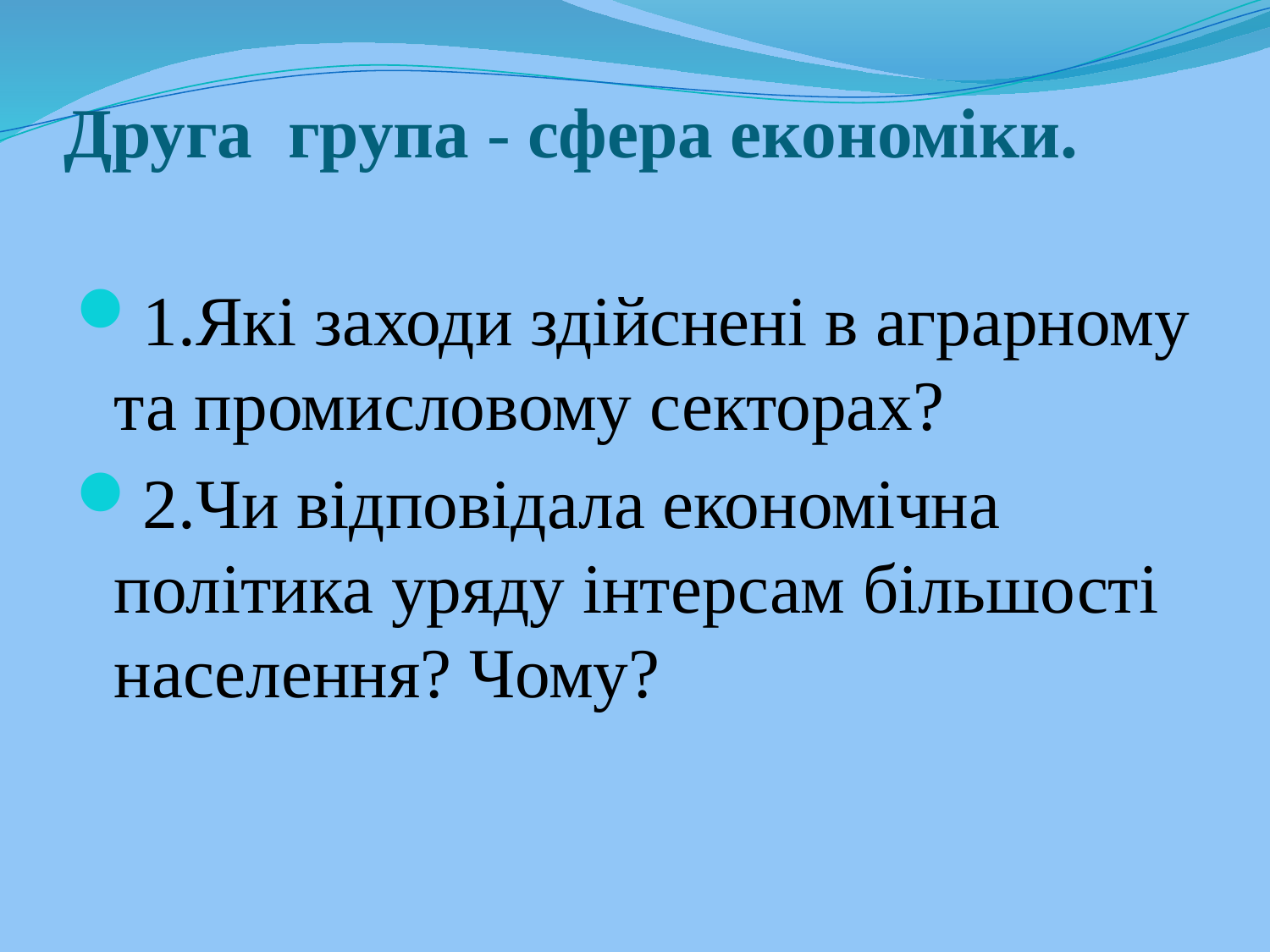

# Друга  група - сфера економіки.
1.Які заходи здійснені в аграрному та промисловому секторах?
2.Чи відповідала економічна політика уряду інтерсам більшості населення? Чому?